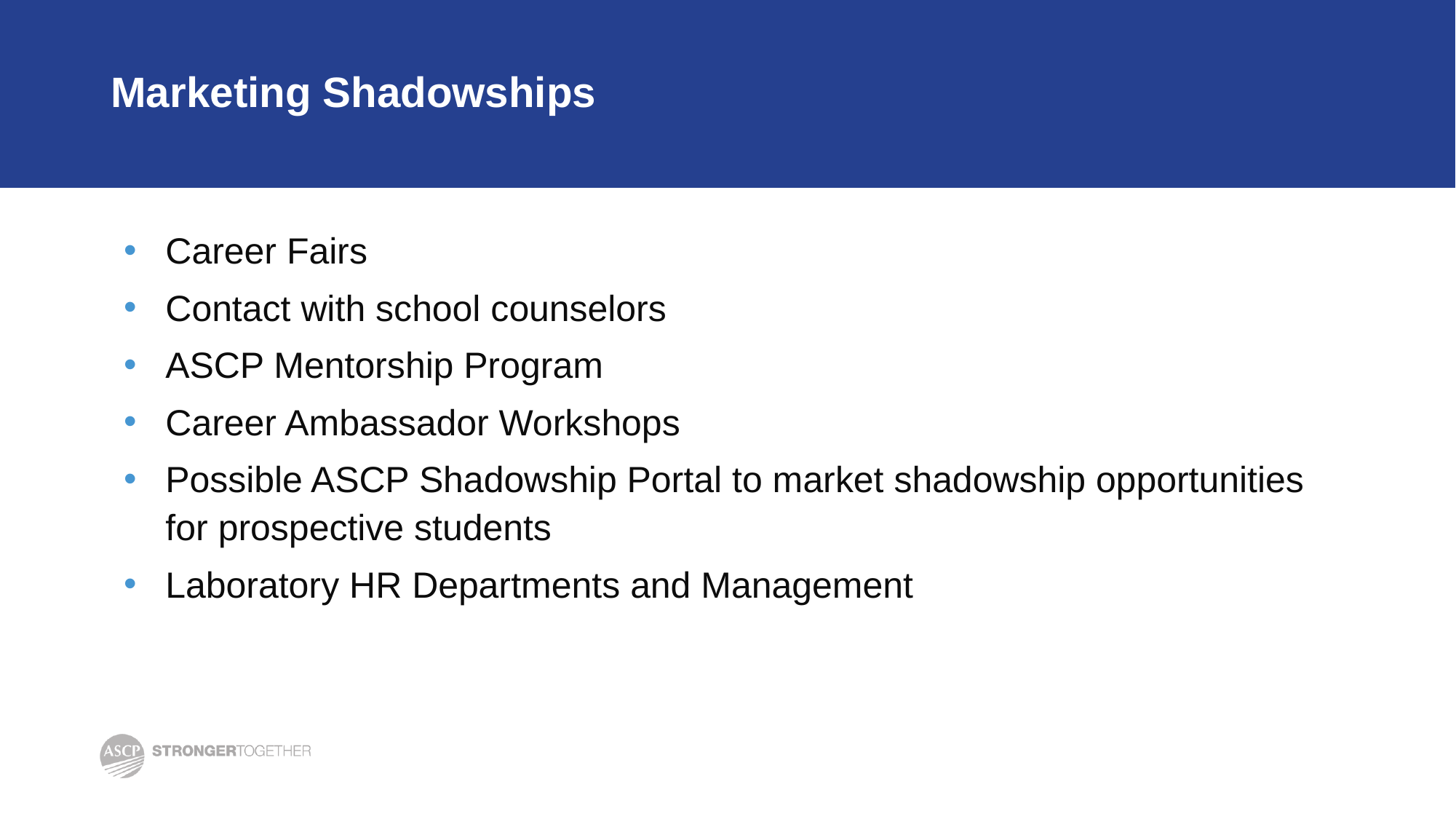

# Marketing Shadowships
Career Fairs
Contact with school counselors
ASCP Mentorship Program
Career Ambassador Workshops
Possible ASCP Shadowship Portal to market shadowship opportunities for prospective students
Laboratory HR Departments and Management